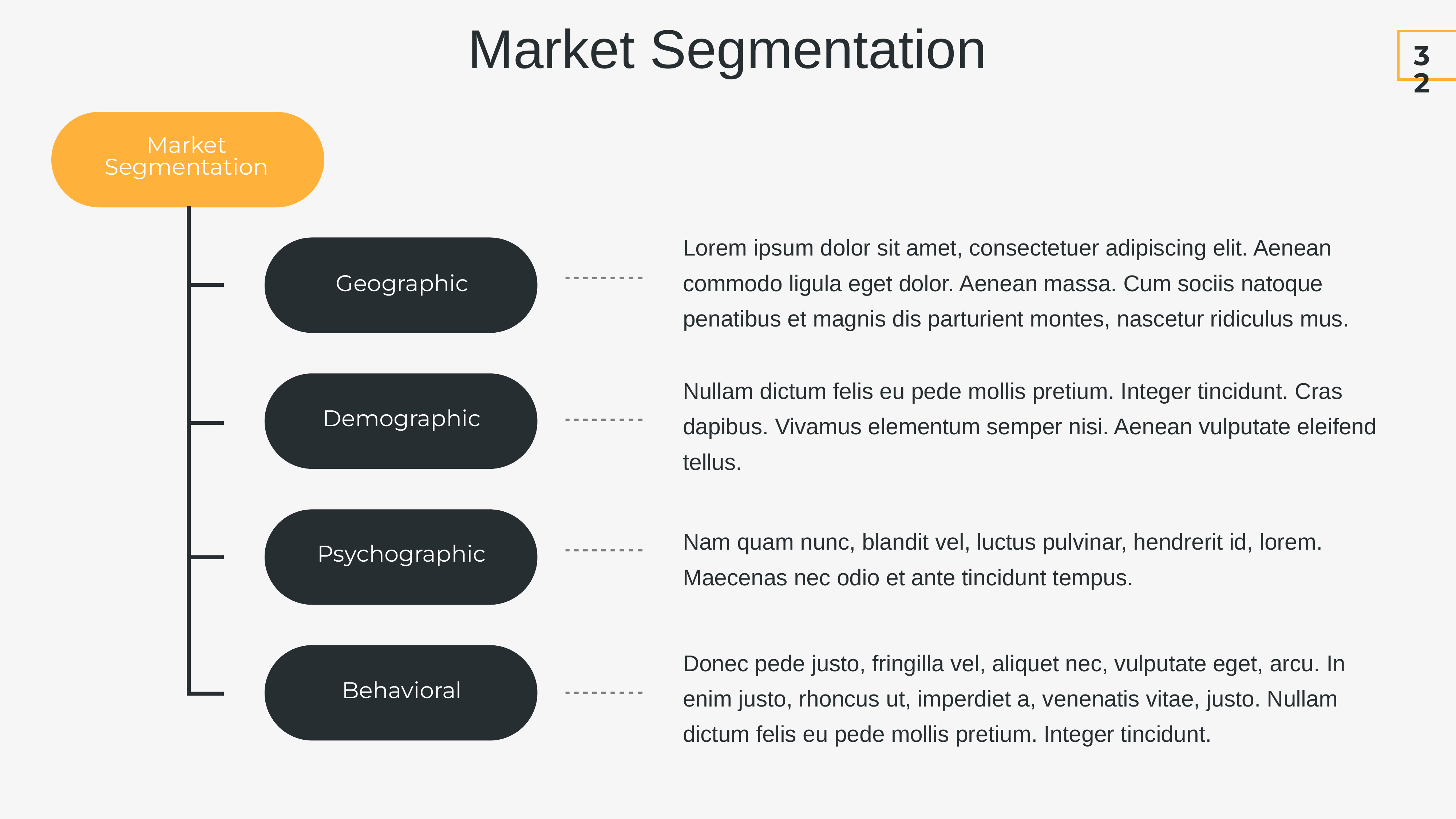

Market Segmentation
32

Market Segmentation

Lorem ipsum dolor sit amet, consectetuer adipiscing elit. Aenean commodo ligula eget dolor. Aenean massa. Cum sociis natoque penatibus et magnis dis parturient montes, nascetur ridiculus mus.

Geographic

Nullam dictum felis eu pede mollis pretium. Integer tincidunt. Cras dapibus. Vivamus elementum semper nisi. Aenean vulputate eleifend tellus.

Demographic

Nam quam nunc, blandit vel, luctus pulvinar, hendrerit id, lorem. Maecenas nec odio et ante tincidunt tempus.
Psychographic

Donec pede justo, fringilla vel, aliquet nec, vulputate eget, arcu. In enim justo, rhoncus ut, imperdiet a, venenatis vitae, justo. Nullam dictum felis eu pede mollis pretium. Integer tincidunt.

Behavioral